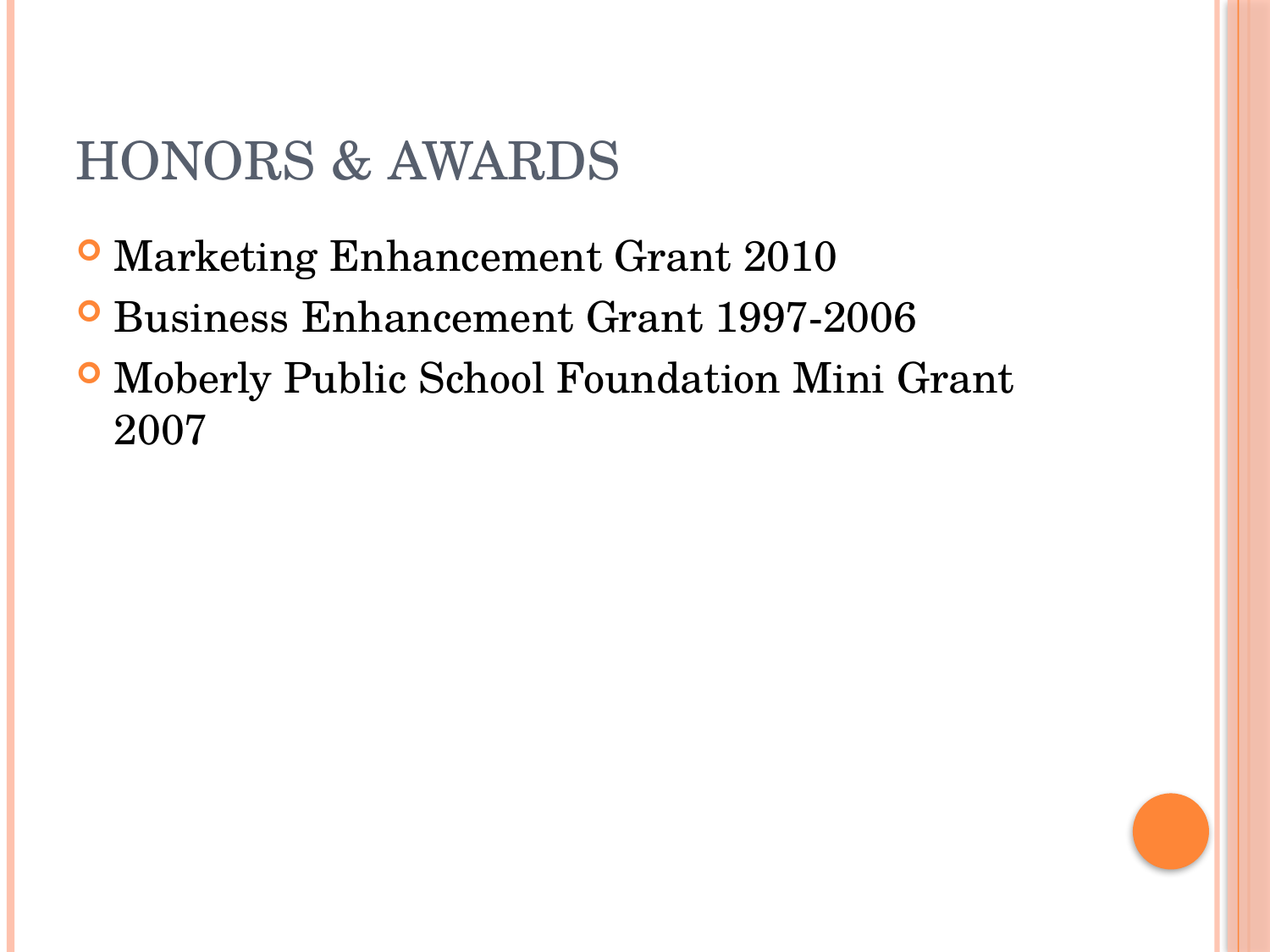

# Honors & Awards
Marketing Enhancement Grant 2010
Business Enhancement Grant 1997-2006
Moberly Public School Foundation Mini Grant 2007